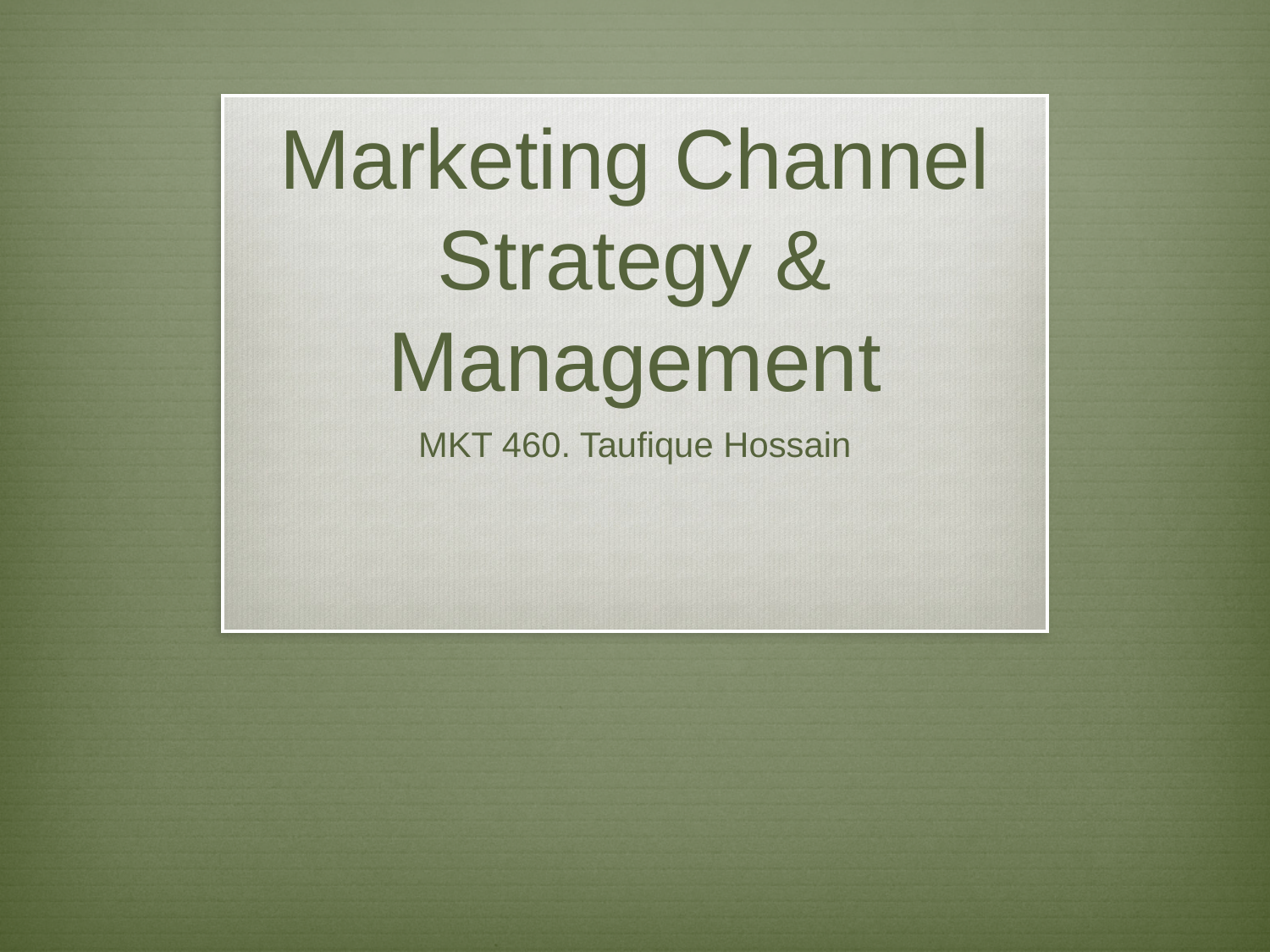

# Marketing Channel Strategy & Management
MKT 460. Taufique Hossain